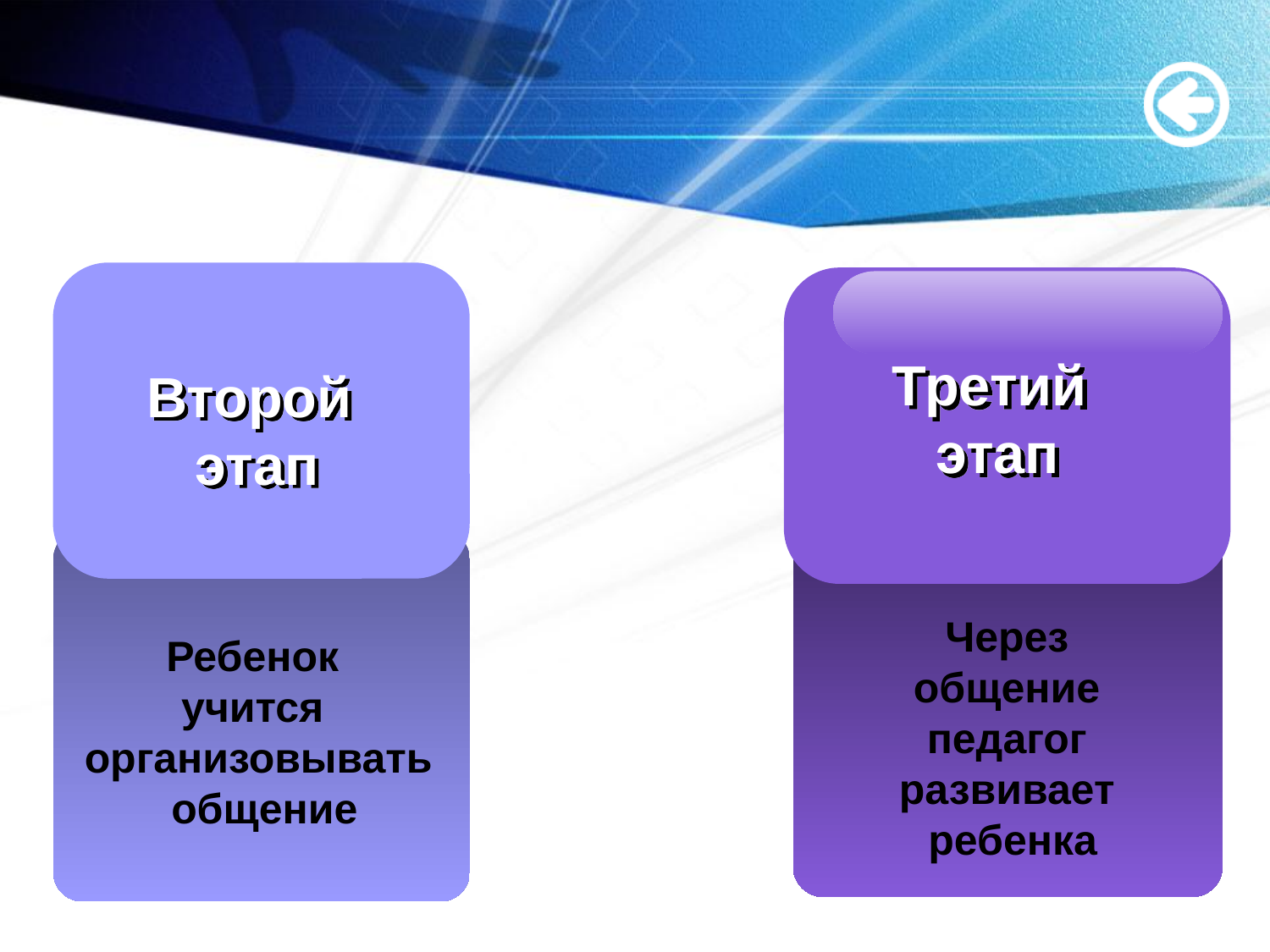

Второй
этап

Ребенок
учится
организовывать
 общение

Третий
этап

Через
общение
педагог
развивает
ребенка